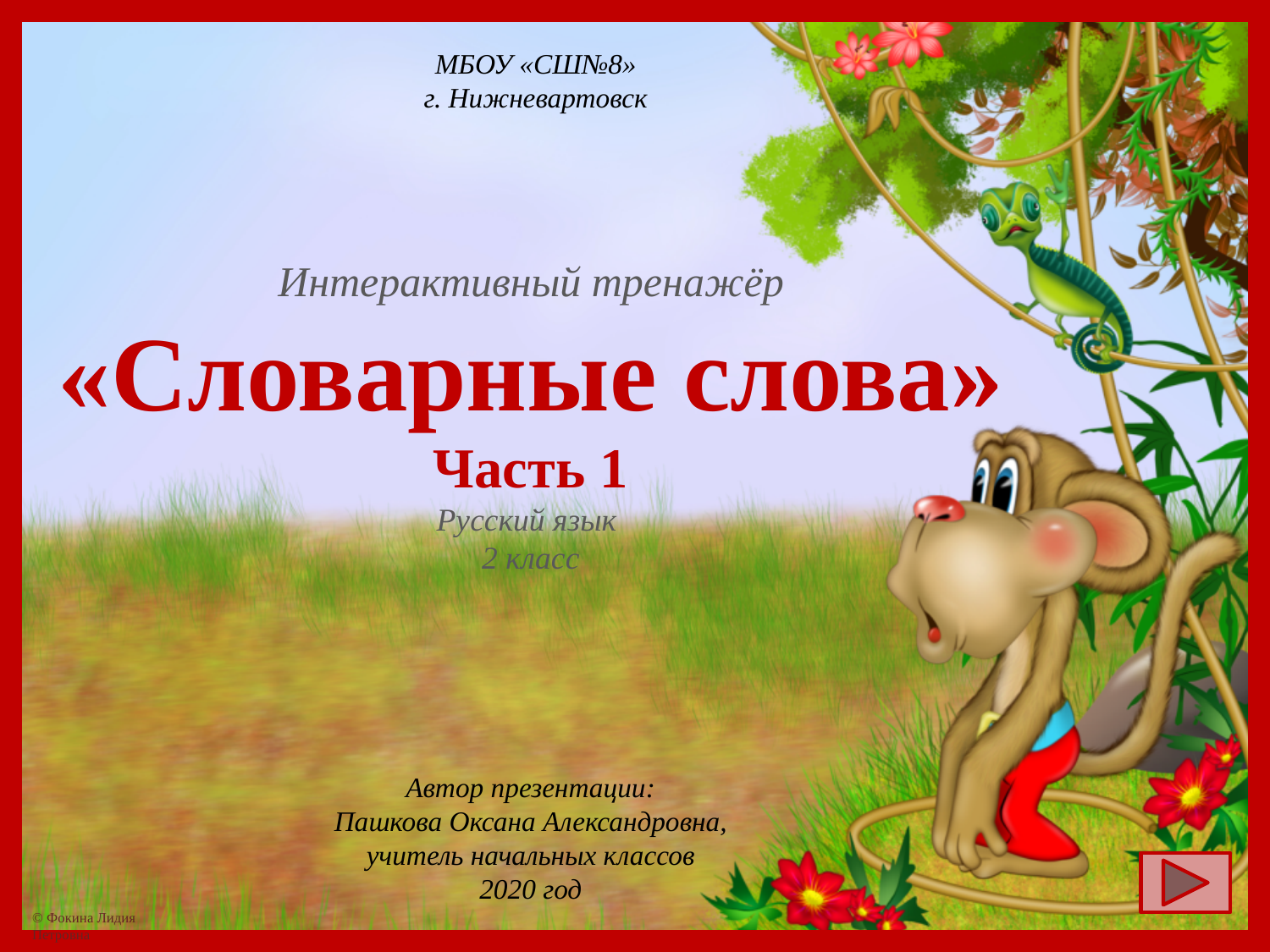

МБОУ «СШ№8»
г. Нижневартовск
Интерактивный тренажёр
«Словарные слова»
Часть 1
Русский язык
2 класс
Автор презентации:
Пашкова Оксана Александровна,
учитель начальных классов
2020 год